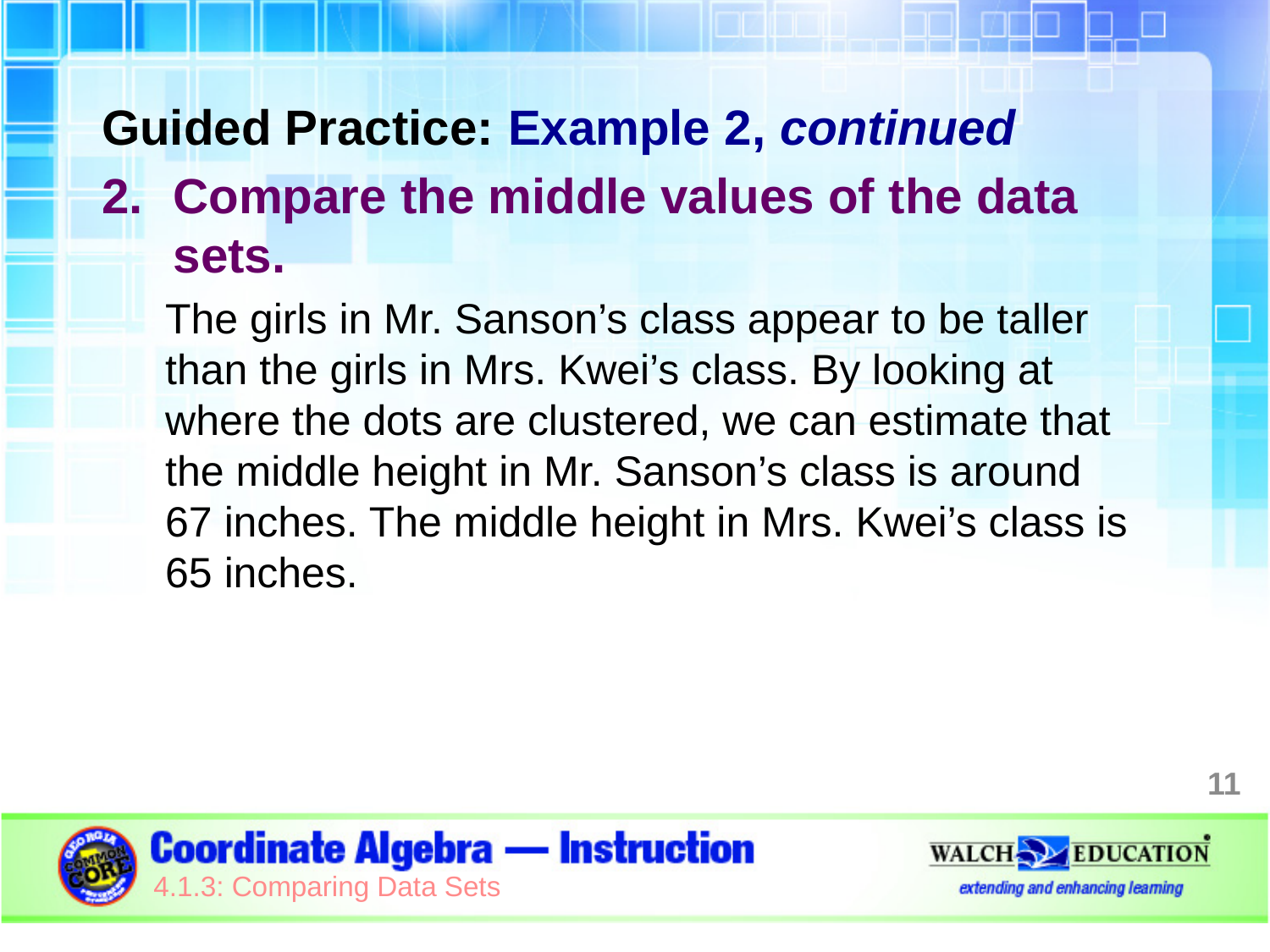

Guided Practice: Example 2, continued
Compare the middle values of the data sets.
The girls in Mr. Sanson’s class appear to be taller than the girls in Mrs. Kwei’s class. By looking at where the dots are clustered, we can estimate that the middle height in Mr. Sanson’s class is around
67 inches. The middle height in Mrs. Kwei’s class is 65 inches.
11
4.1.3: Comparing Data Sets